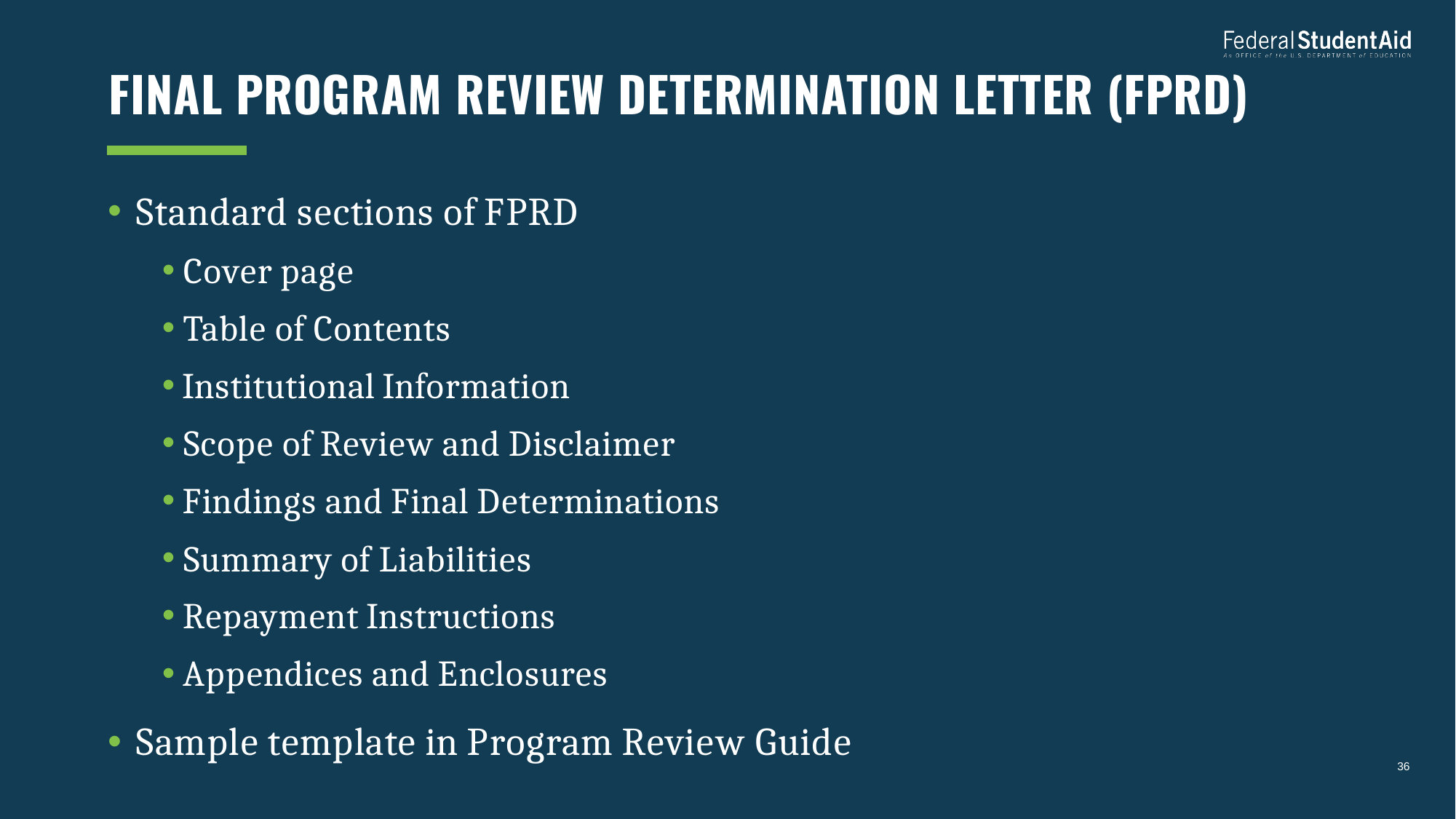

# Final Program review determination letter (FPRD)
Standard sections of FPRD
Cover page
Table of Contents
Institutional Information
Scope of Review and Disclaimer
Findings and Final Determinations
Summary of Liabilities
Repayment Instructions
Appendices and Enclosures
Sample template in Program Review Guide
36